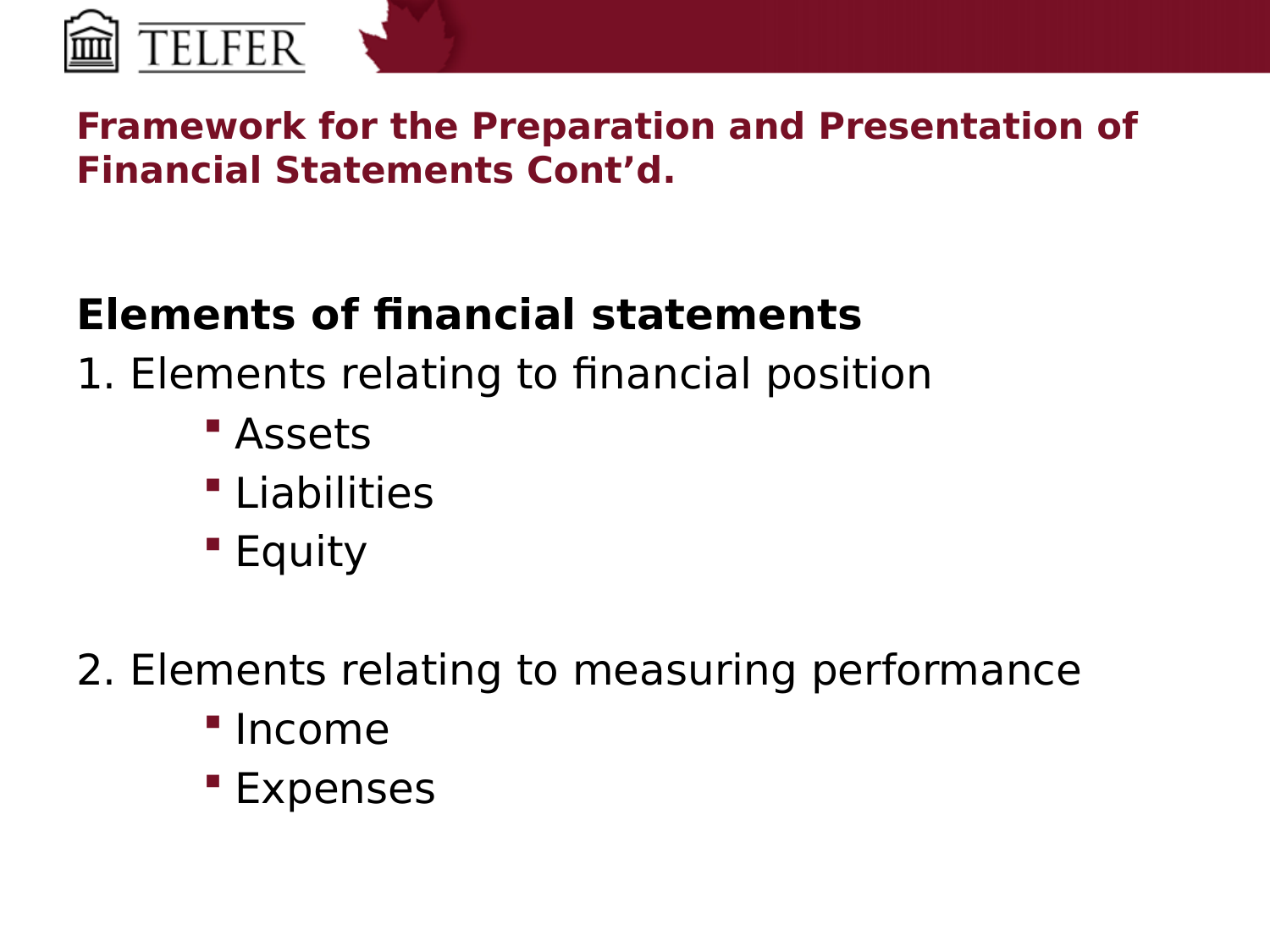

# Framework for the Preparation and Presentation of Financial Statements Cont’d.

Elements of financial statements
1. Elements relating to financial position
Assets
Liabilities
Equity

2. Elements relating to measuring performance
Income
Expenses